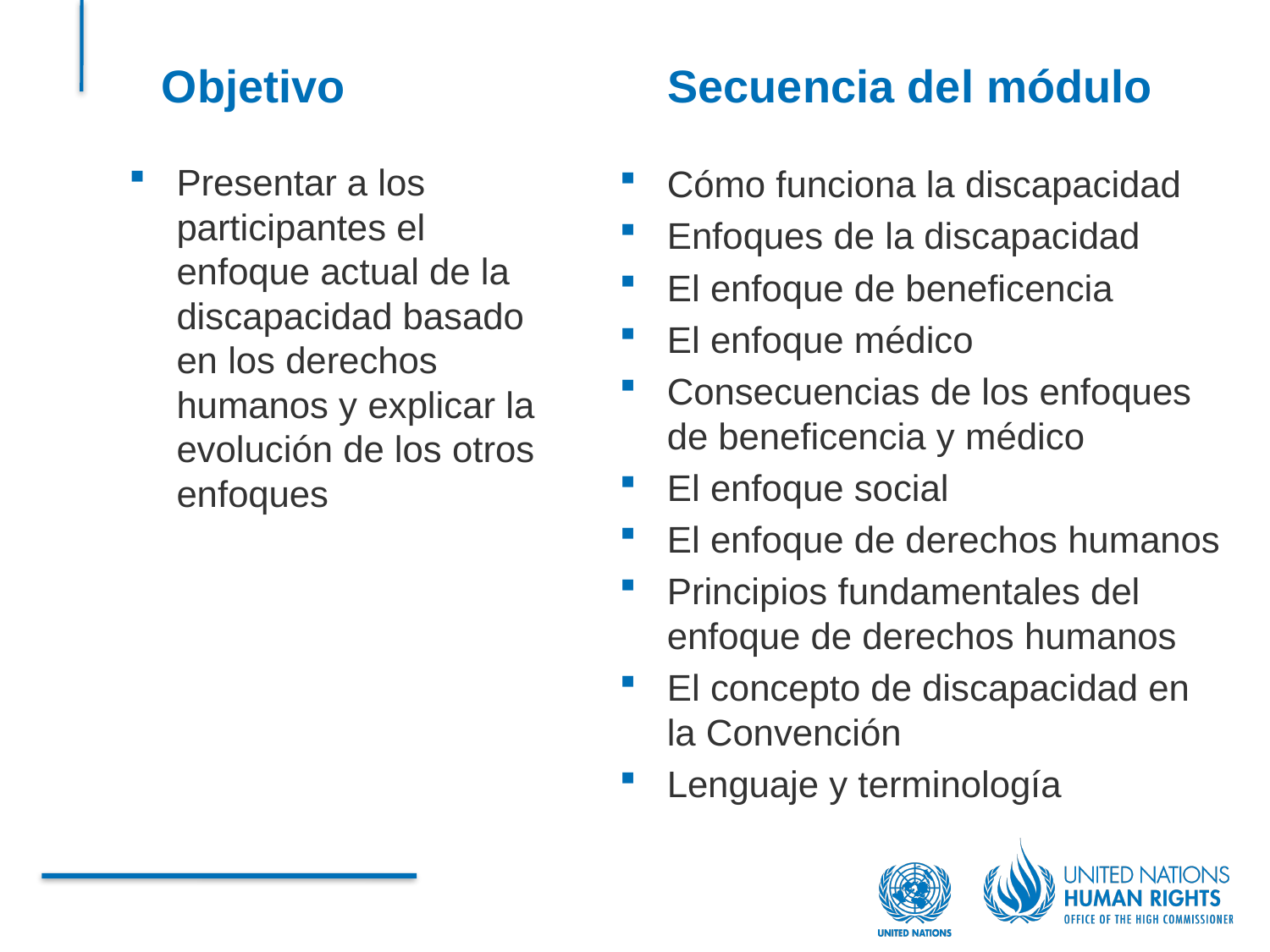

Objetivo
Secuencia del módulo
Presentar a los participantes el enfoque actual de la discapacidad basado en los derechos humanos y explicar la evolución de los otros enfoques
Cómo funciona la discapacidad
Enfoques de la discapacidad
El enfoque de beneficencia
El enfoque médico
Consecuencias de los enfoques de beneficencia y médico
El enfoque social
El enfoque de derechos humanos
Principios fundamentales del enfoque de derechos humanos
El concepto de discapacidad en la Convención
Lenguaje y terminología